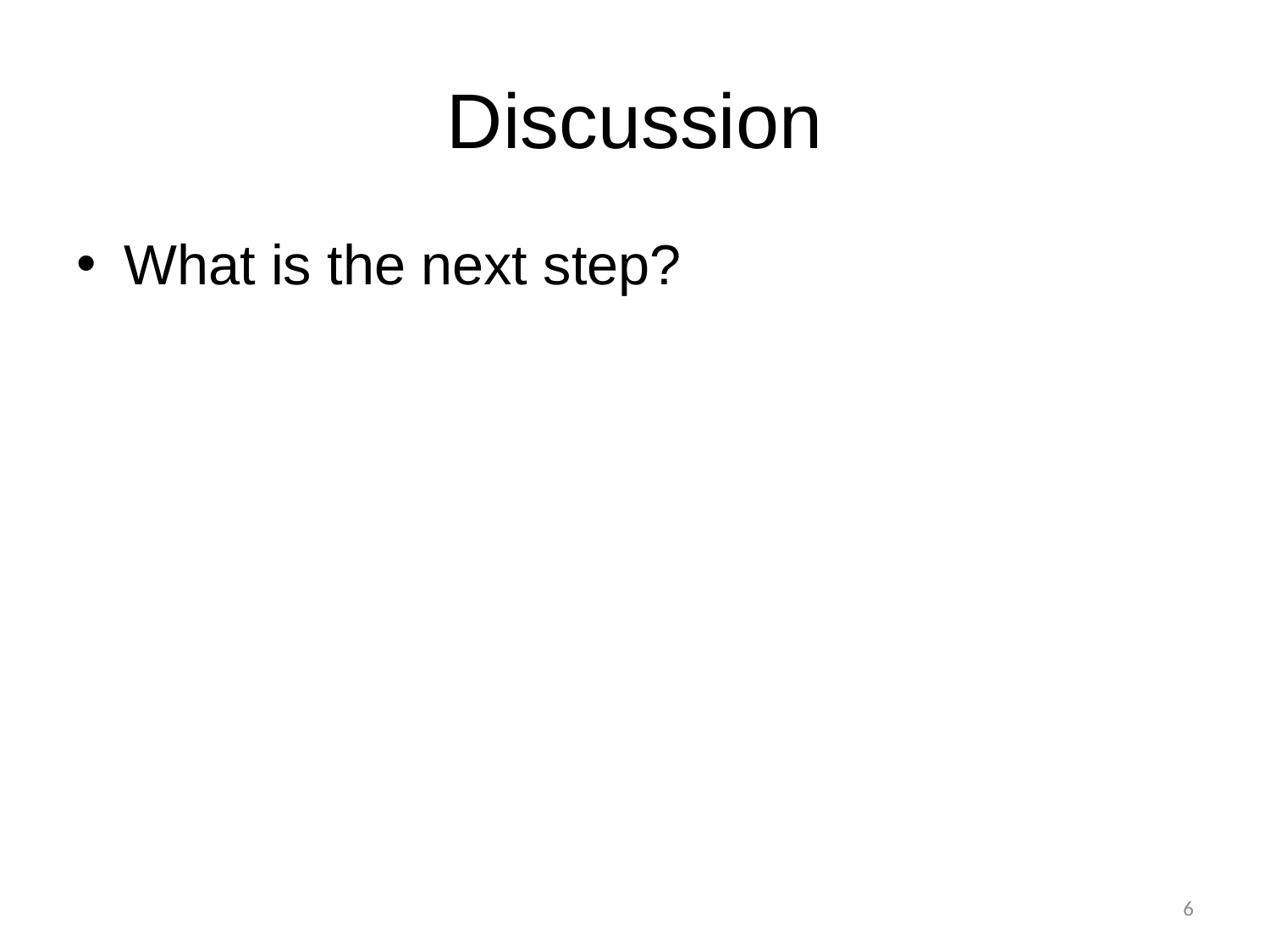

# Discussion
What is the next step?
6